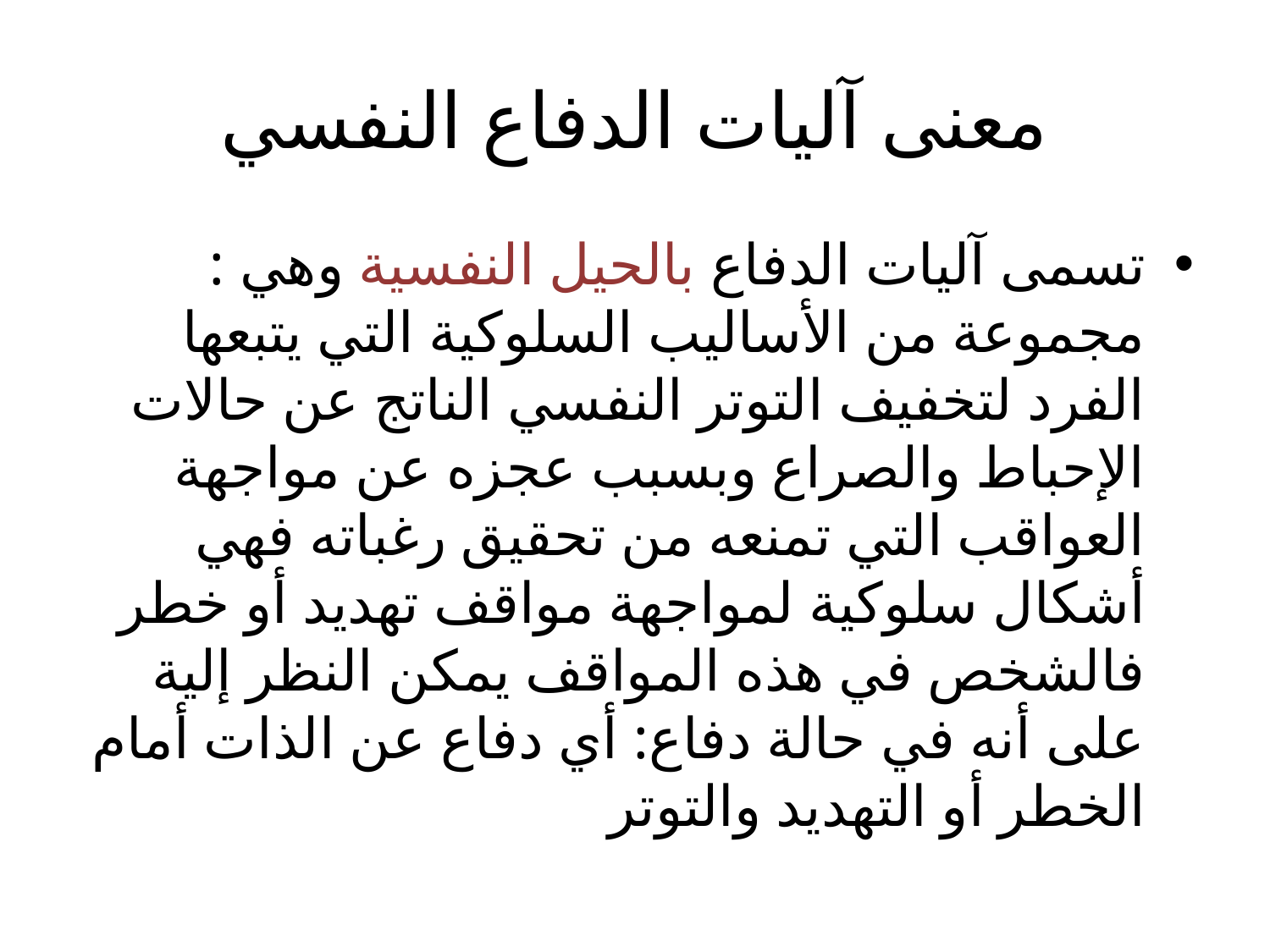

# معنى آليات الدفاع النفسي
تسمى آليات الدفاع بالحيل النفسية وهي : مجموعة من الأساليب السلوكية التي يتبعها الفرد لتخفيف التوتر النفسي الناتج عن حالات الإحباط والصراع وبسبب عجزه عن مواجهة العواقب التي تمنعه من تحقيق رغباته فهي أشكال سلوكية لمواجهة مواقف تهديد أو خطر فالشخص في هذه المواقف يمكن النظر إلية على أنه في حالة دفاع: أي دفاع عن الذات أمام الخطر أو التهديد والتوتر